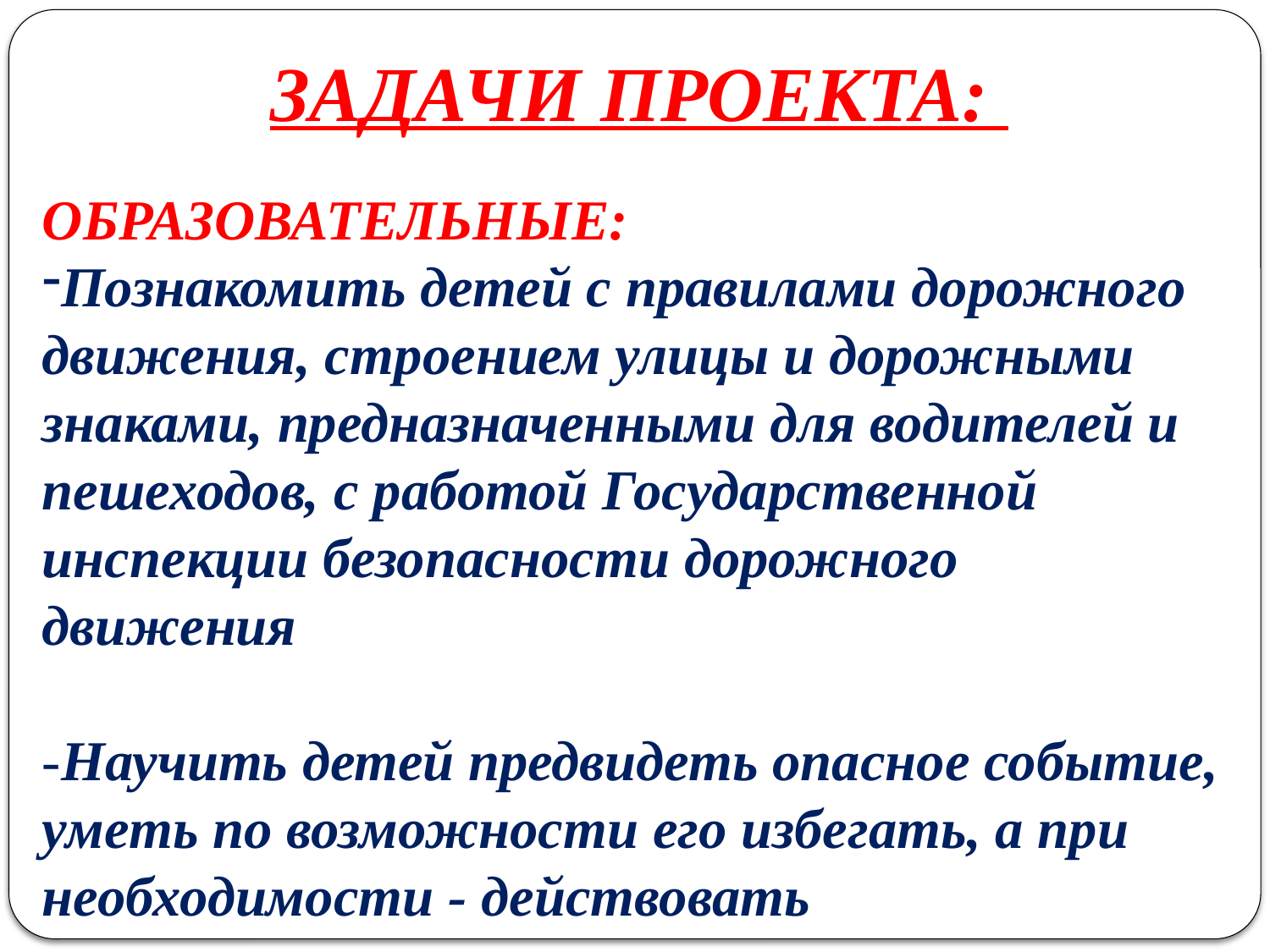

ЗАДАЧИ ПРОЕКТА:

ОБРАЗОВАТЕЛЬНЫЕ:
Познакомить детей с правилами дорожного движения, строением улицы и дорожными знаками, предназначенными для водителей и пешеходов, с работой Государственной инспекции безопасности дорожного движения

-Научить детей предвидеть опасное событие, уметь по возможности его избегать, а при необходимости - действовать